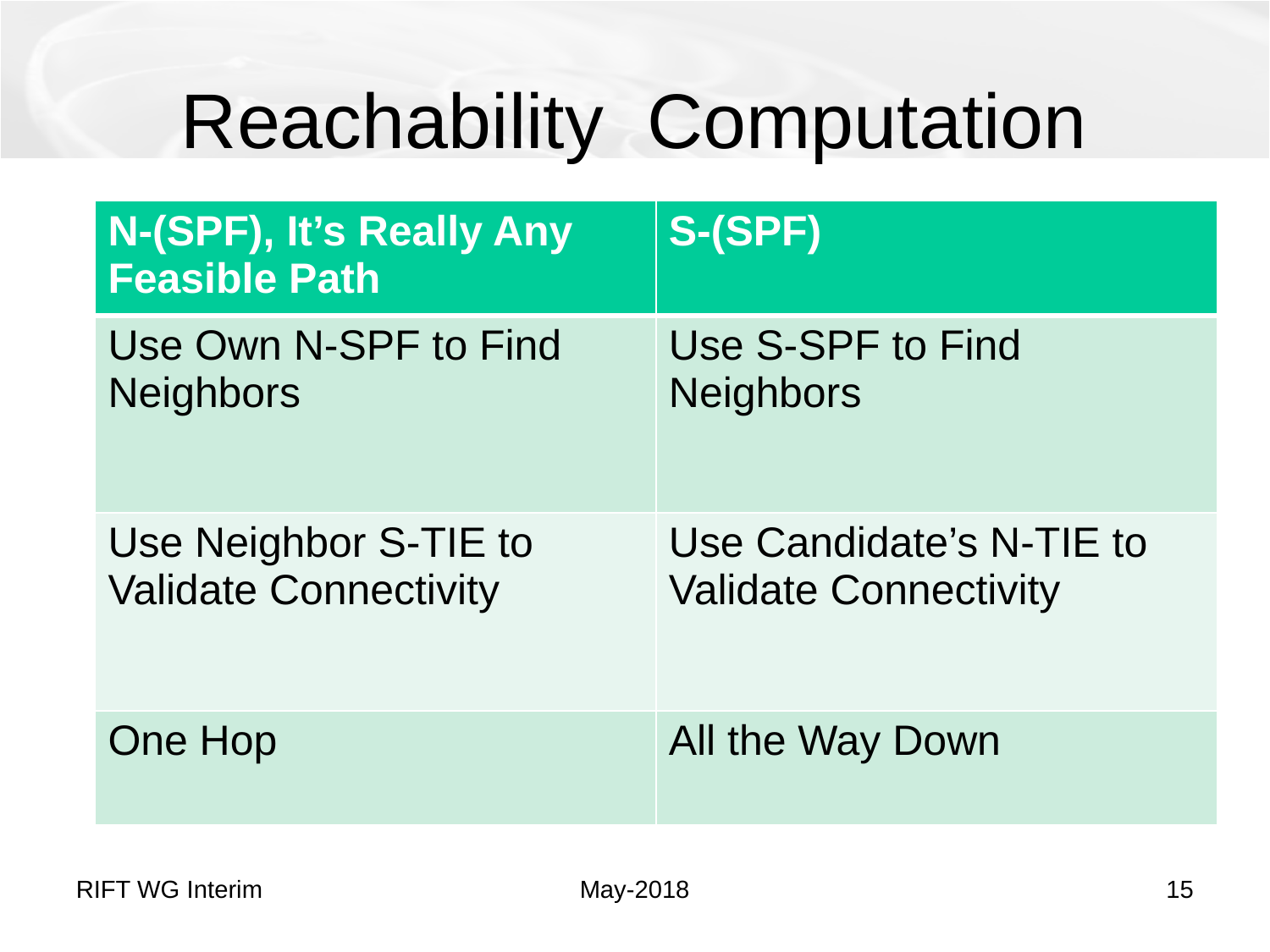

# Reachability  Computation
| N-(SPF), It’s Really Any Feasible Path | S-(SPF) |
| --- | --- |
| Use Own N-SPF to Find Neighbors | Use S-SPF to Find Neighbors |
| Use Neighbor S-TIE to Validate Connectivity | Use Candidate’s N-TIE to Validate Connectivity |
| One Hop | All the Way Down |
RIFT WG Interim
May-2018
15